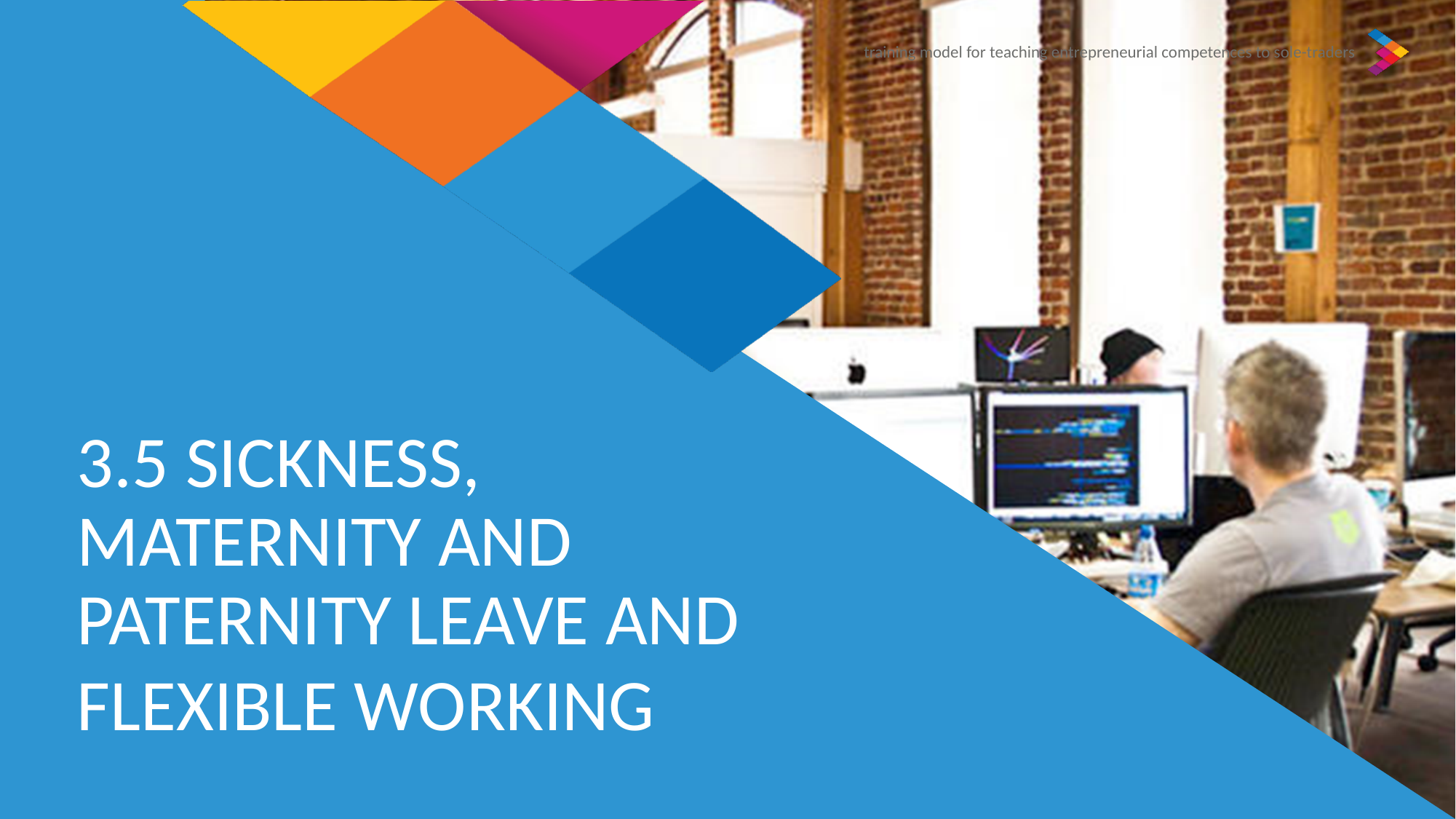

3.5 SICKNESS, MATERNITY AND PATERNITY LEAVE AND FLEXIBLE WORKING